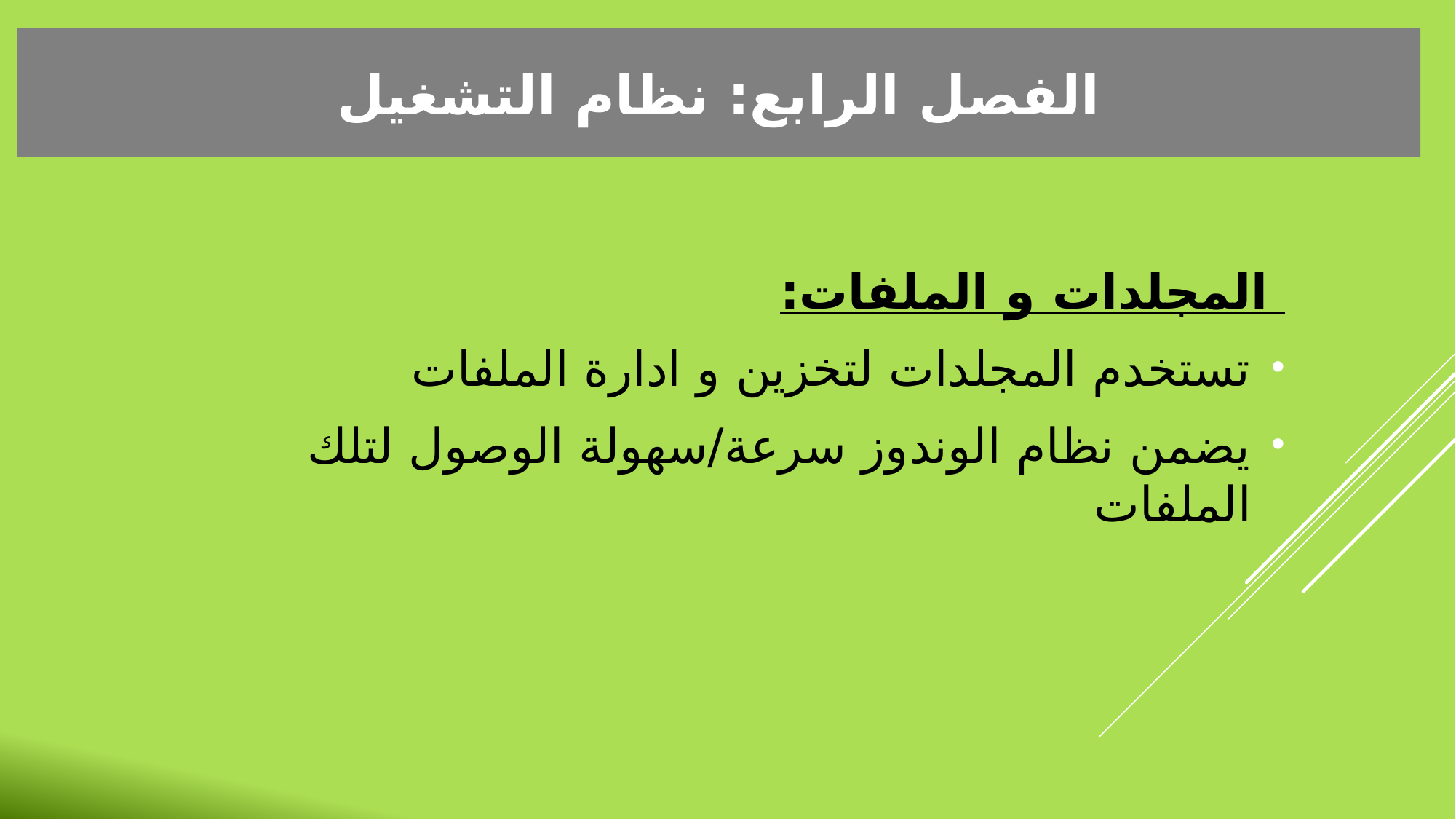

الفصل الرابع: نظام التشغيل
 المجلدات و الملفات:
تستخدم المجلدات لتخزين و ادارة الملفات
يضمن نظام الوندوز سرعة/سهولة الوصول لتلك الملفات